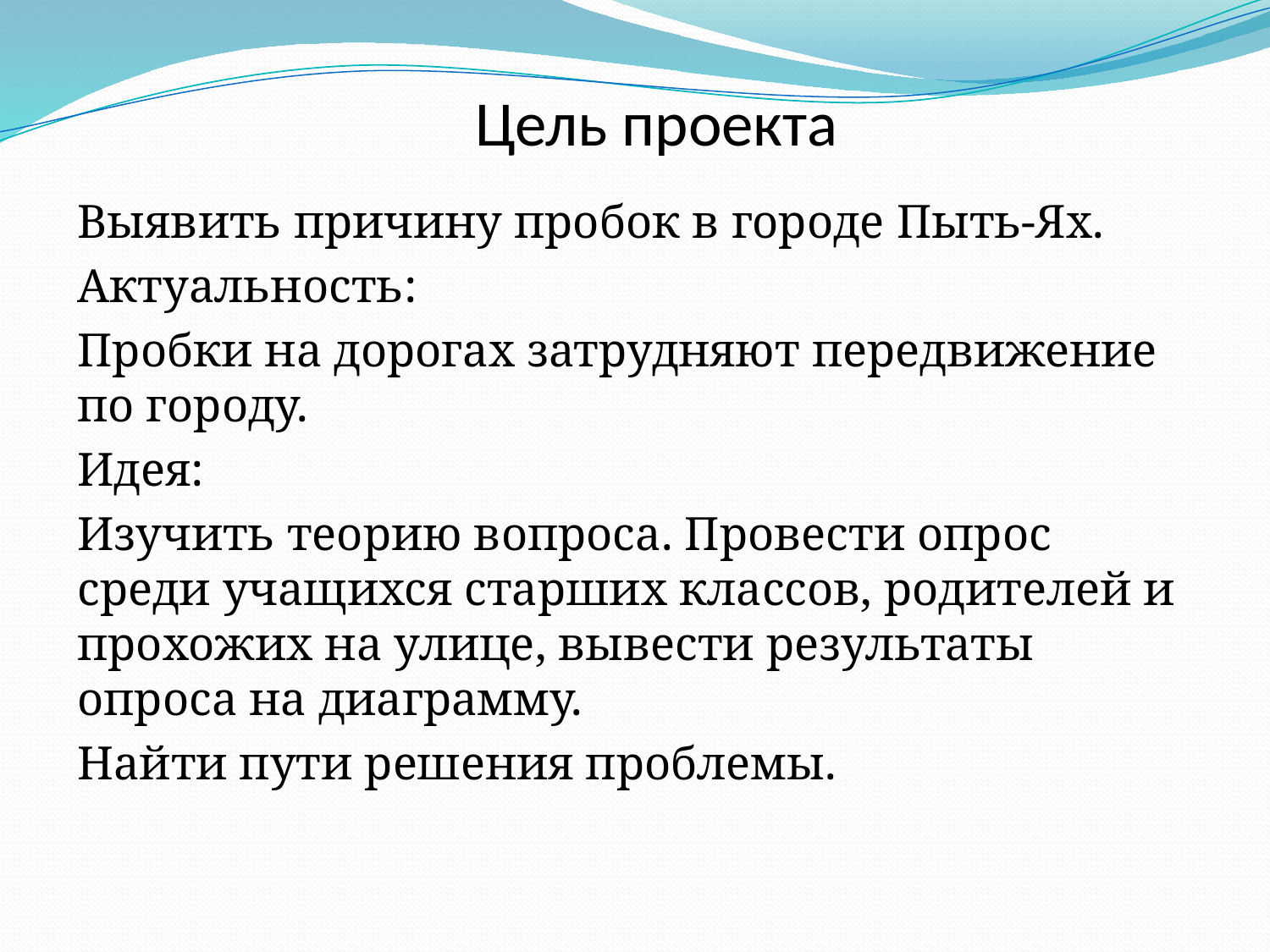

# Цель проекта
Выявить причину пробок в городе Пыть-Ях.
Актуальность:
Пробки на дорогах затрудняют передвижение по городу.
Идея:
Изучить теорию вопроса. Провести опрос среди учащихся старших классов, родителей и прохожих на улице, вывести результаты опроса на диаграмму.
Найти пути решения проблемы.